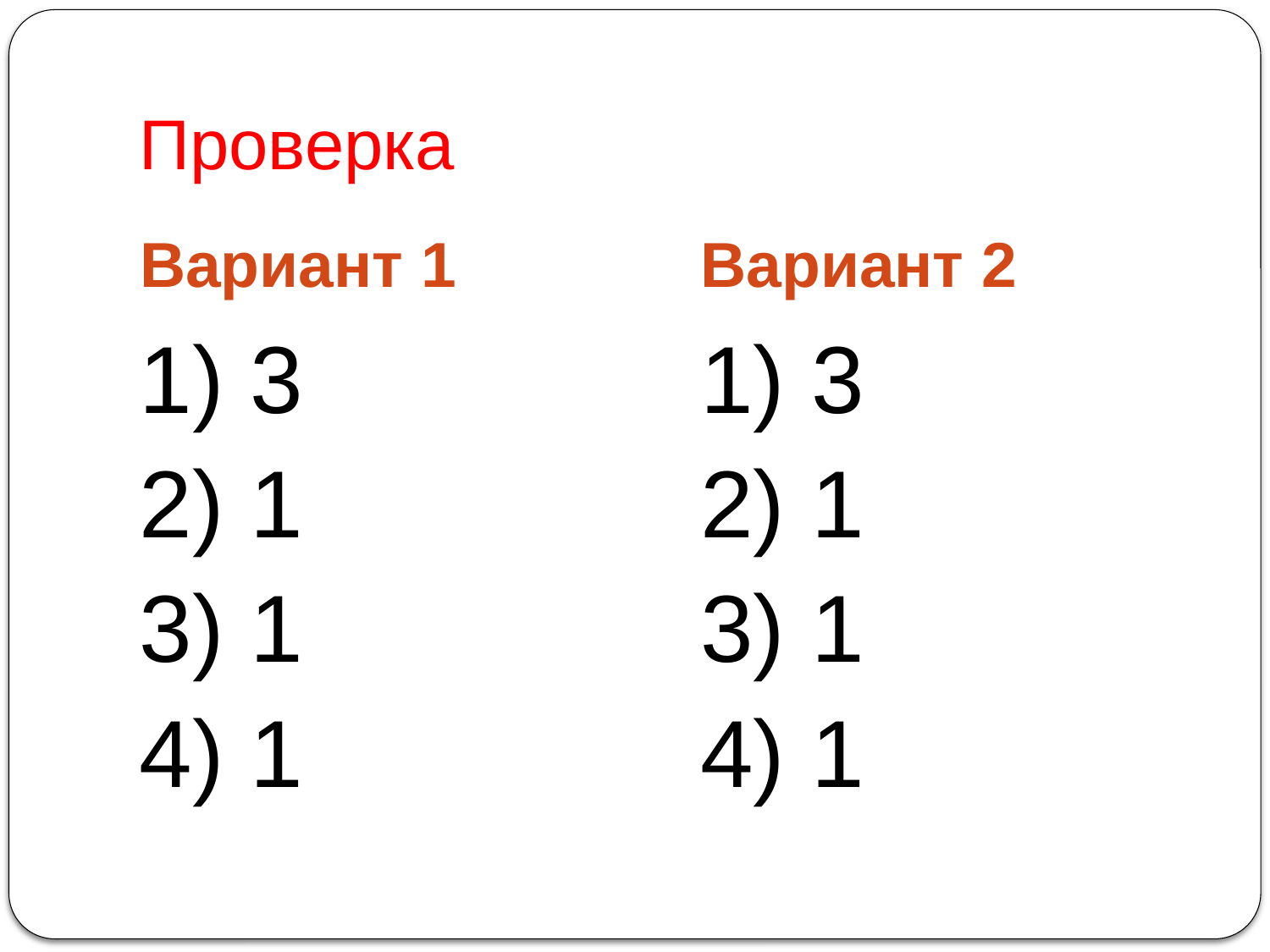

# Проверка
Вариант 1
Вариант 2
1) 3
2) 1
3) 1
4) 1
1) 3
2) 1
3) 1
4) 1